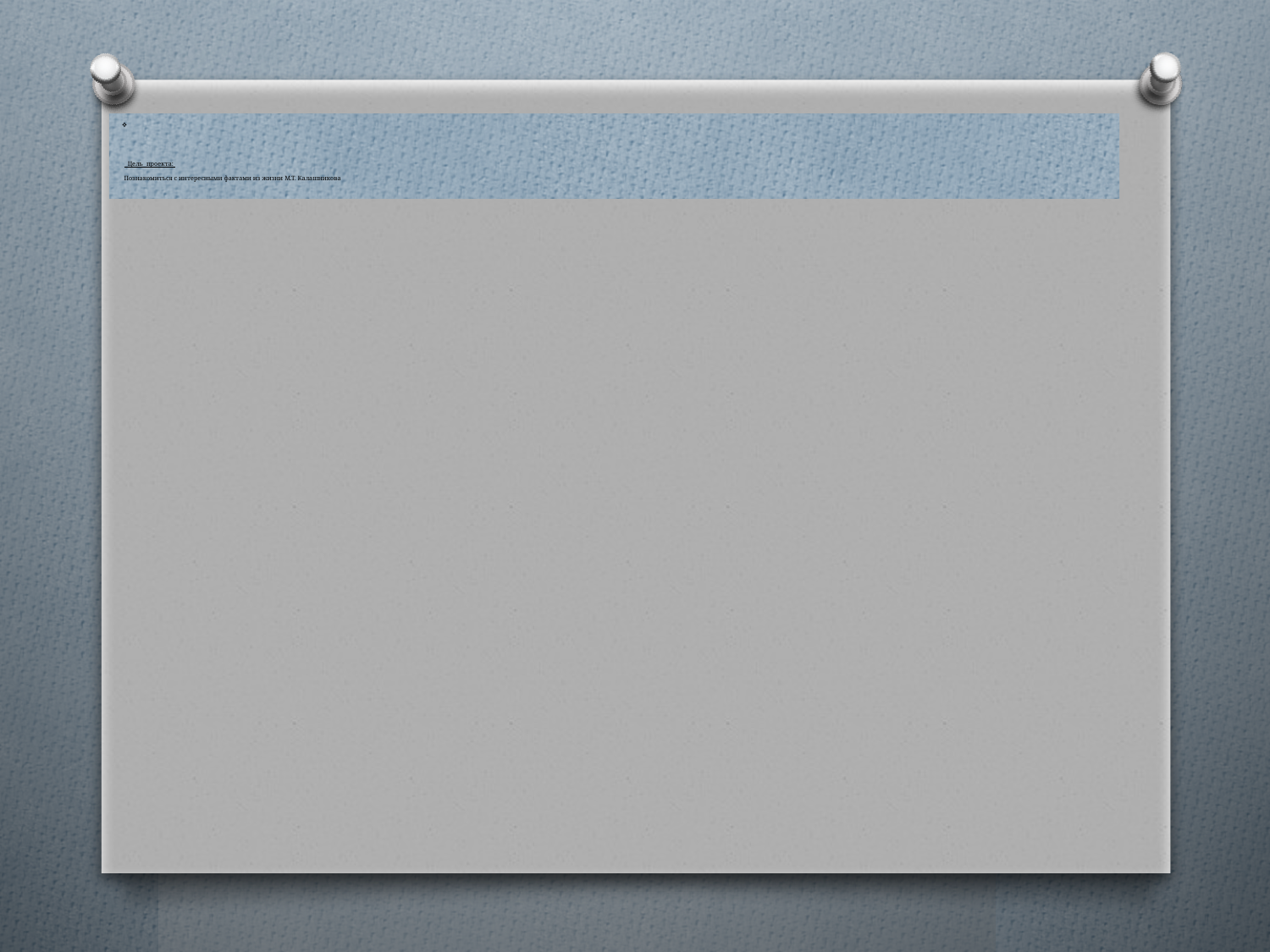

# Цель  проекта: Познакомиться с интересными фактами из жизни М.Т. Калашникова